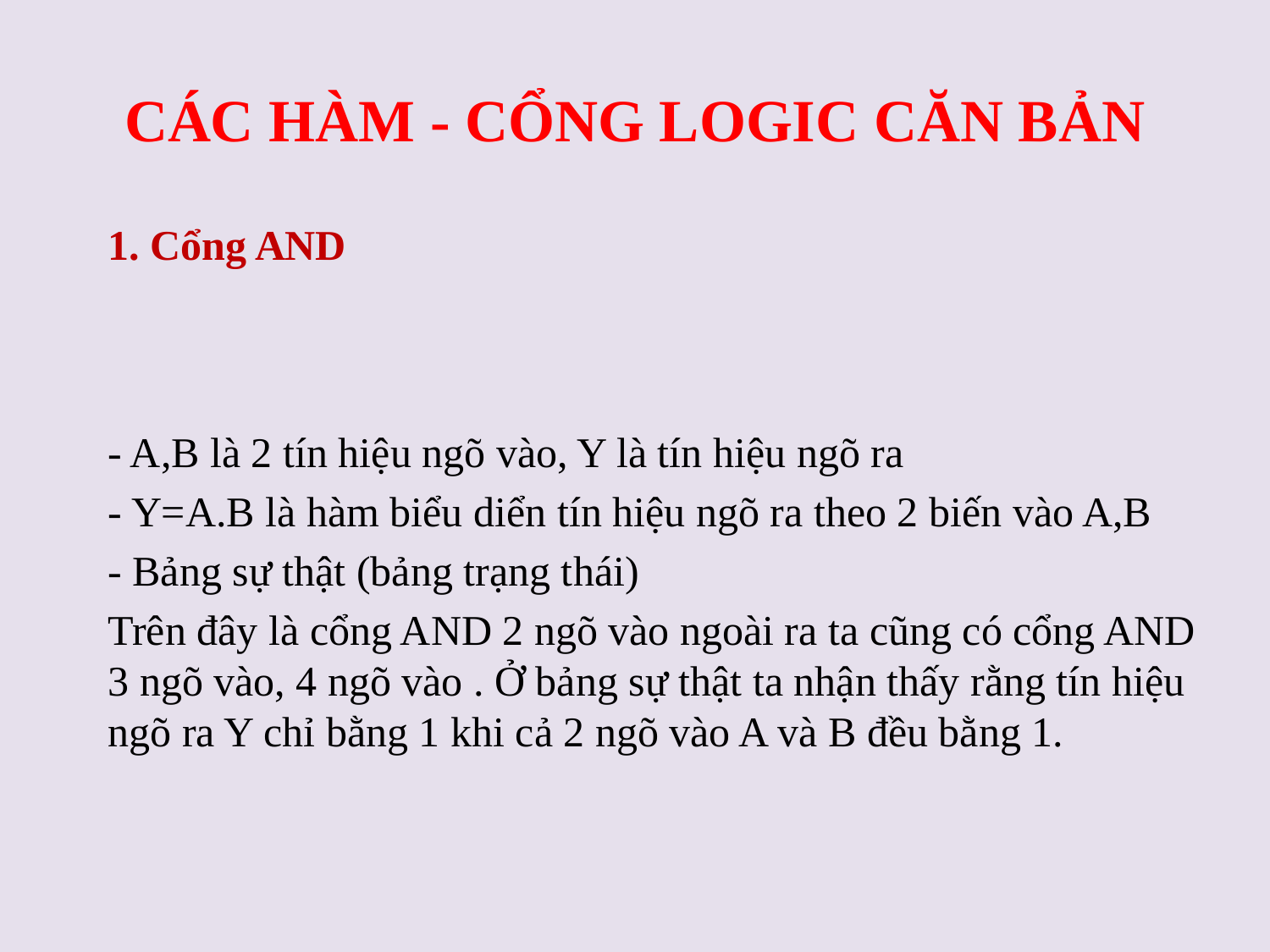

# CÁC HÀM - CỔNG LOGIC CĂN BẢN
1. Cổng AND
- A,B là 2 tín hiệu ngõ vào, Y là tín hiệu ngõ ra
- Y=A.B là hàm biểu diển tín hiệu ngõ ra theo 2 biến vào A,B
- Bảng sự thật (bảng trạng thái)
Trên đây là cổng AND 2 ngõ vào ngoài ra ta cũng có cổng AND 3 ngõ vào, 4 ngõ vào . Ở bảng sự thật ta nhận thấy rằng tín hiệu ngõ ra Y chỉ bằng 1 khi cả 2 ngõ vào A và B đều bằng 1.